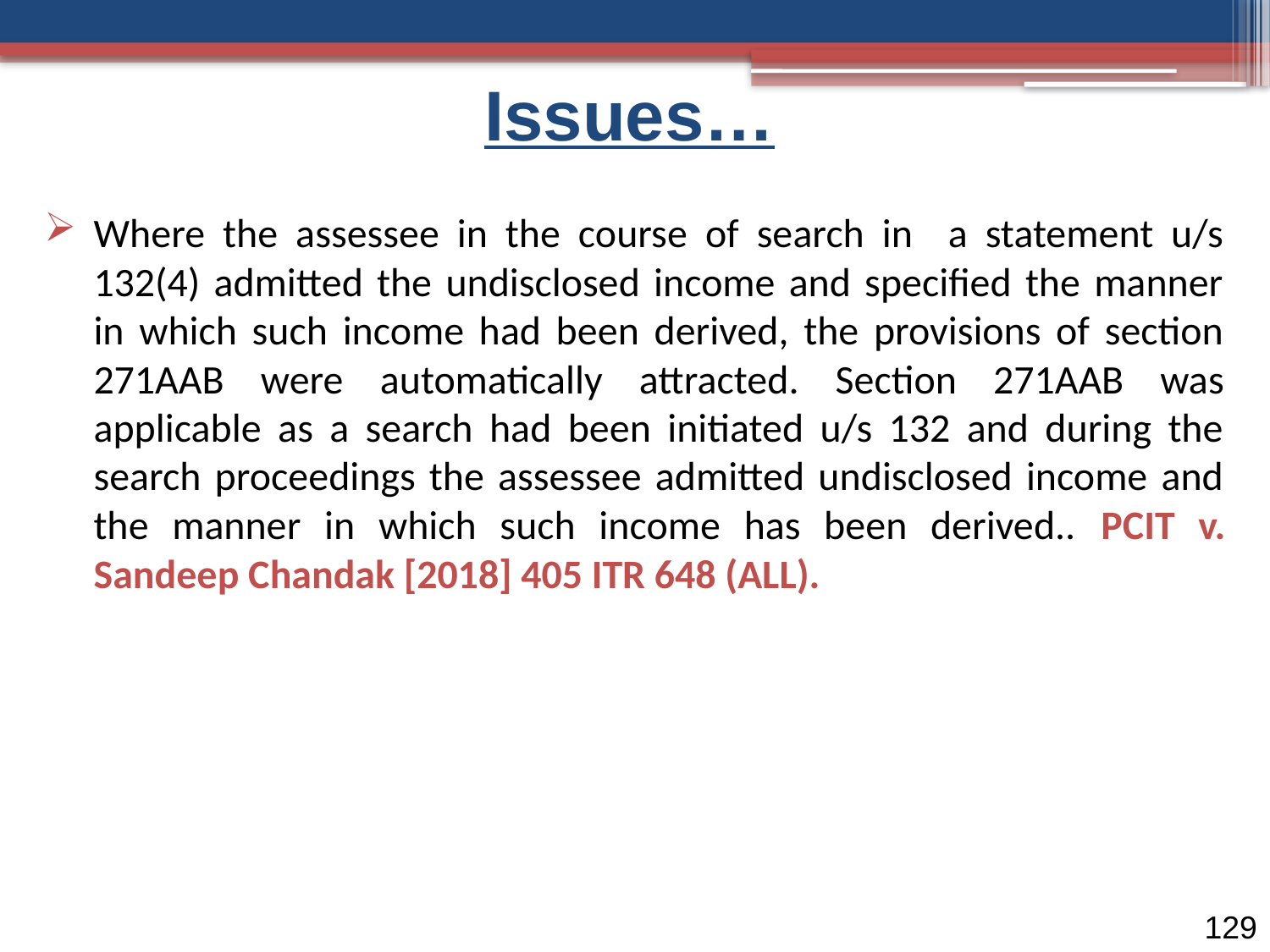

Issues…

Where the assessee in the course of search in  a statement u/s 132(4) admitted the undisclosed income and specified the manner in which such income had been derived, the provisions of section 271AAB were automatically attracted. Section 271AAB was applicable as a search had been initiated u/s 132 and during the search proceedings the assessee admitted undisclosed income and the manner in which such income has been derived.. PCIT v. Sandeep Chandak [2018] 405 ITR 648 (ALL).
129